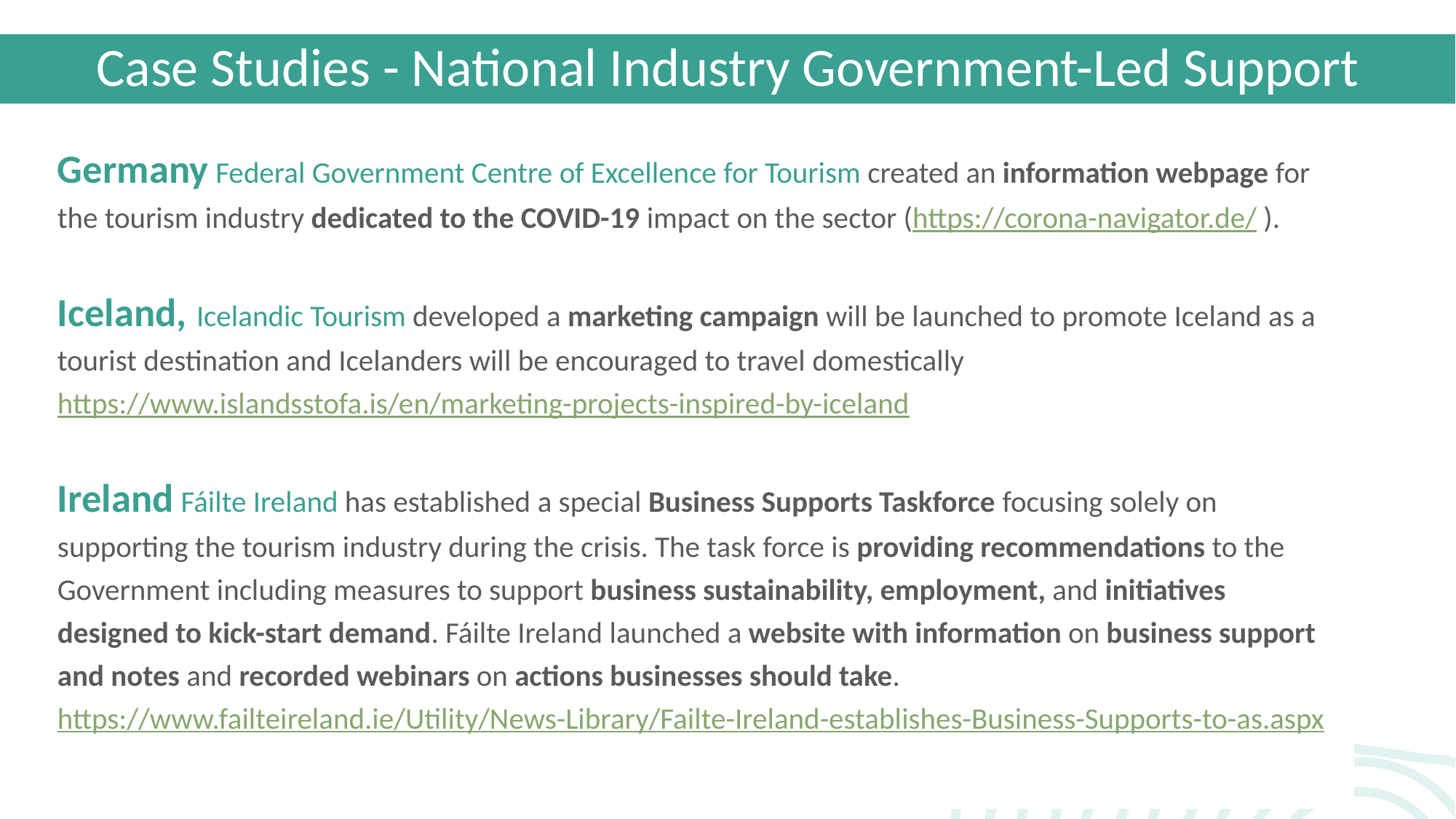

Case Studies - National Industry Government-Led Support
Germany Federal Government Centre of Excellence for Tourism created an information webpage for the tourism industry dedicated to the COVID-19 impact on the sector (https://corona-navigator.de/ ).

Iceland, Icelandic Tourism developed a marketing campaign will be launched to promote Iceland as a tourist destination and Icelanders will be encouraged to travel domestically https://www.islandsstofa.is/en/marketing-projects-inspired-by-iceland

Ireland Fáilte Ireland has established a special Business Supports Taskforce focusing solely on supporting the tourism industry during the crisis. The task force is providing recommendations to the Government including measures to support business sustainability, employment, and initiatives designed to kick-start demand. Fáilte Ireland launched a website with information on business support and notes and recorded webinars on actions businesses should take. https://www.failteireland.ie/Utility/News-Library/Failte-Ireland-establishes-Business-Supports-to-as.aspx